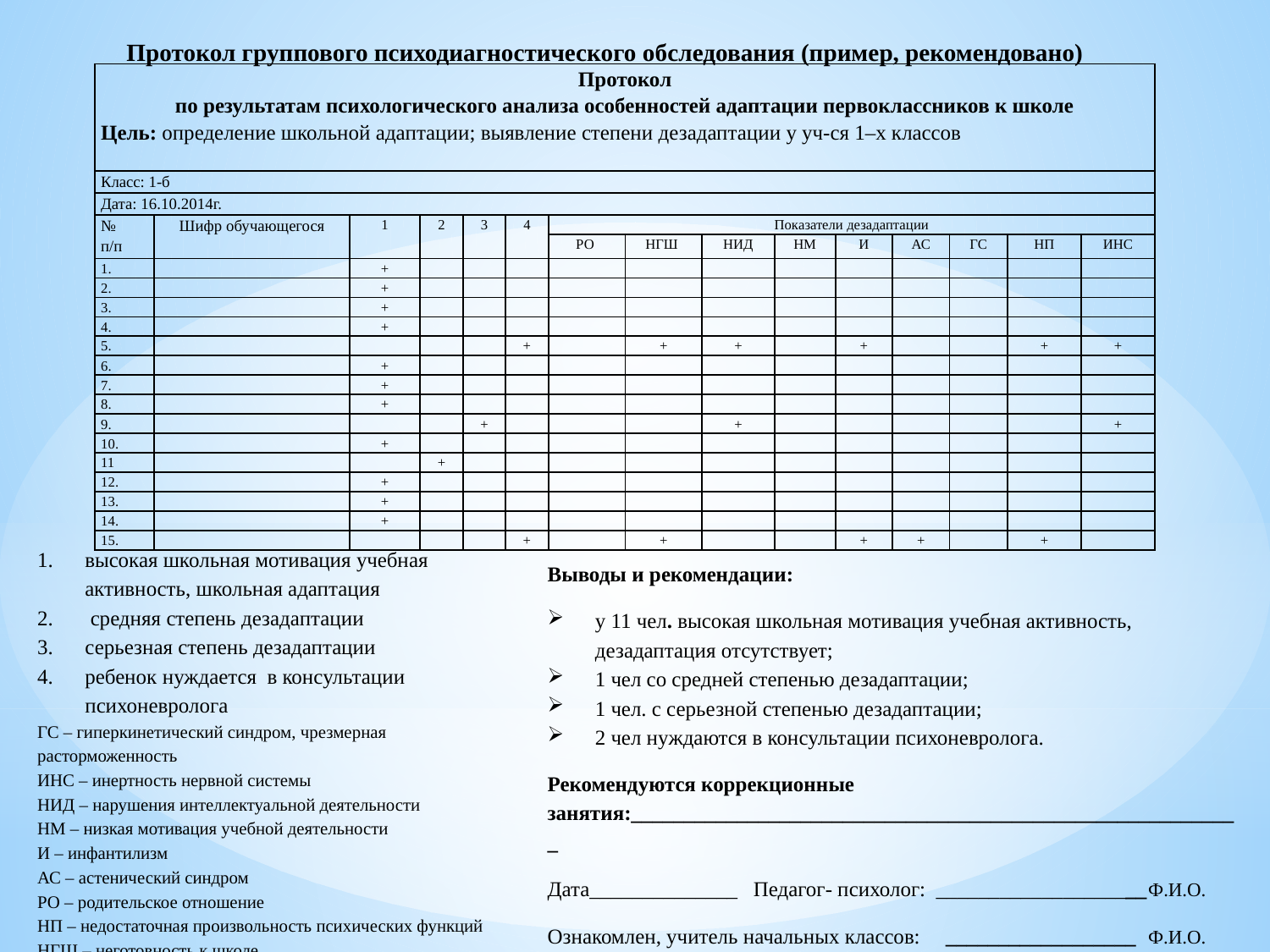

Протокол группового психодиагностического обследования (пример, рекомендовано)
| Протокол по результатам психологического анализа особенностей адаптации первоклассников к школе Цель: определение школьной адаптации; выявление степени дезадаптации у уч-ся 1–х классов |  |  |  |  |  |  |  |  |  |  |  |  |  |  |
| --- | --- | --- | --- | --- | --- | --- | --- | --- | --- | --- | --- | --- | --- | --- |
| Класс: 1-б |  |  |  |  |  |  |  |  |  |  |  |  |  |  |
| Дата: 16.10.2014г. |  |  |  |  |  |  |  |  |  |  |  |  |  |  |
| № п/п | Шифр обучающегося | 1 | 2 | 3 | 4 | Показатели дезадаптации |  |  |  |  |  |  |  |  |
|  |  |  |  |  |  | РО | НГШ | НИД | НМ | И | АС | ГС | НП | ИНС |
| 1. |  | + |  |  |  |  |  |  |  |  |  |  |  |  |
| 2. |  | + |  |  |  |  |  |  |  |  |  |  |  |  |
| 3. |  | + |  |  |  |  |  |  |  |  |  |  |  |  |
| 4. |  | + |  |  |  |  |  |  |  |  |  |  |  |  |
| 5. |  |  |  |  | + |  | + | + |  | + |  |  | + | + |
| 6. |  | + |  |  |  |  |  |  |  |  |  |  |  |  |
| 7. |  | + |  |  |  |  |  |  |  |  |  |  |  |  |
| 8. |  | + |  |  |  |  |  |  |  |  |  |  |  |  |
| 9. |  |  |  | + |  |  |  | + |  |  |  |  |  | + |
| 10. |  | + |  |  |  |  |  |  |  |  |  |  |  |  |
| 11 |  |  | + |  |  |  |  |  |  |  |  |  |  |  |
| 12. |  | + |  |  |  |  |  |  |  |  |  |  |  |  |
| 13. |  | + |  |  |  |  |  |  |  |  |  |  |  |  |
| 14. |  | + |  |  |  |  |  |  |  |  |  |  |  |  |
| 15. |  |  |  |  | + |  | + |  |  | + | + |  | + |  |
высокая школьная мотивация учебная активность, школьная адаптация
 средняя степень дезадаптации
серьезная степень дезадаптации
ребенок нуждается  в консультации психоневролога
ГС – гиперкинетический синдром, чрезмерная расторможенность
ИНС – инертность нервной системы
НИД – нарушения интеллектуальной деятельности
НМ – низкая мотивация учебной деятельности
И – инфантилизм
АС – астенический синдром
РО – родительское отношение
НП – недостаточная произвольность психических функций
НГШ – неготовность к школе

Выводы и рекомендации:
у 11 чел. высокая школьная мотивация учебная активность, дезадаптация отсутствует;
1 чел со средней степенью дезадаптации;
1 чел. с серьезной степенью дезадаптации;
2 чел нуждаются в консультации психоневролога.
Рекомендуются коррекционные занятия:__________________________________________________________
Дата______________   Педагог- психолог:  ____________________Ф.И.О.
Ознакомлен, учитель начальных классов:     __________________  Ф.И.О.